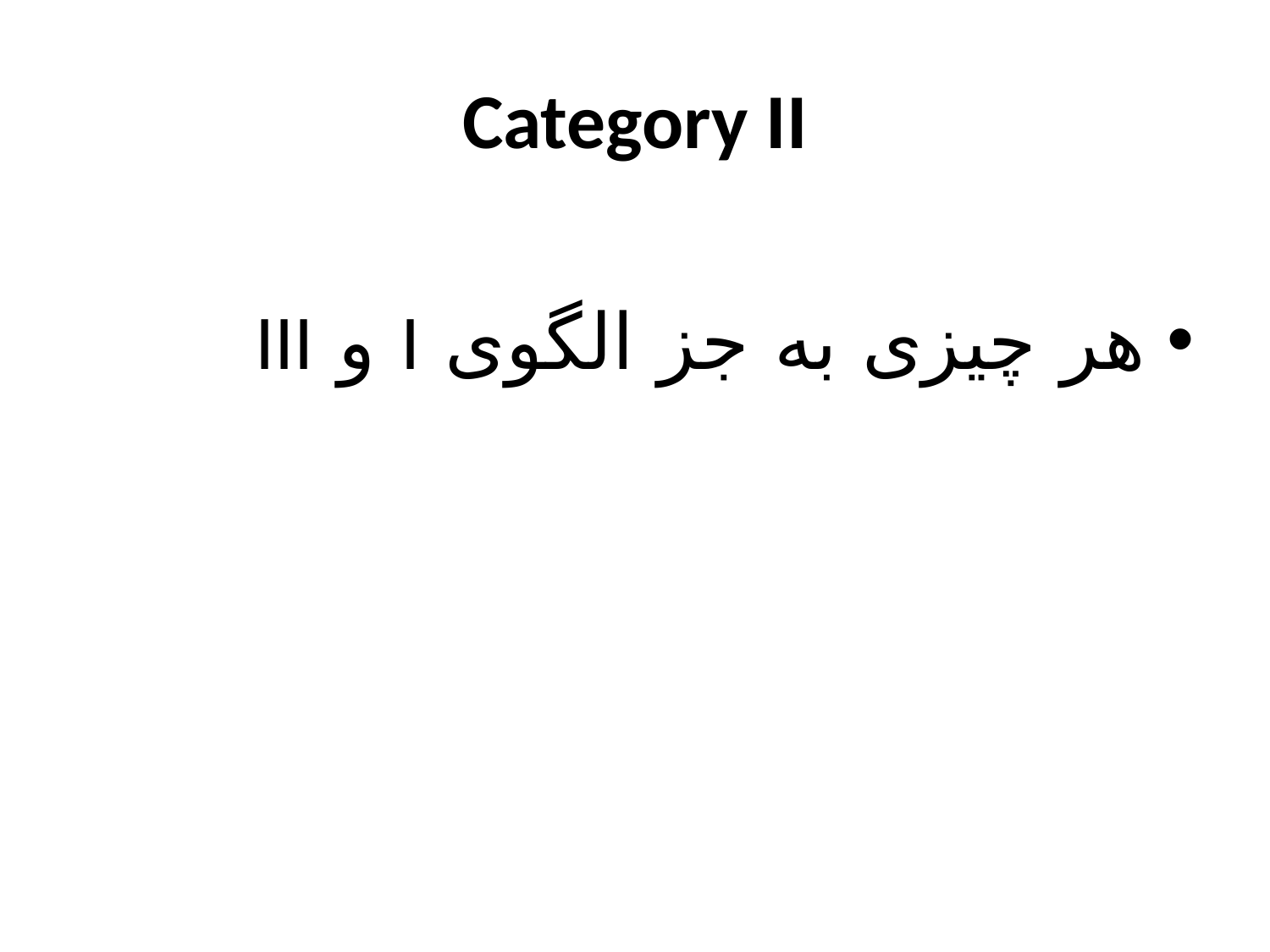

# Category II
هر چیزی به جز الگوی I و III